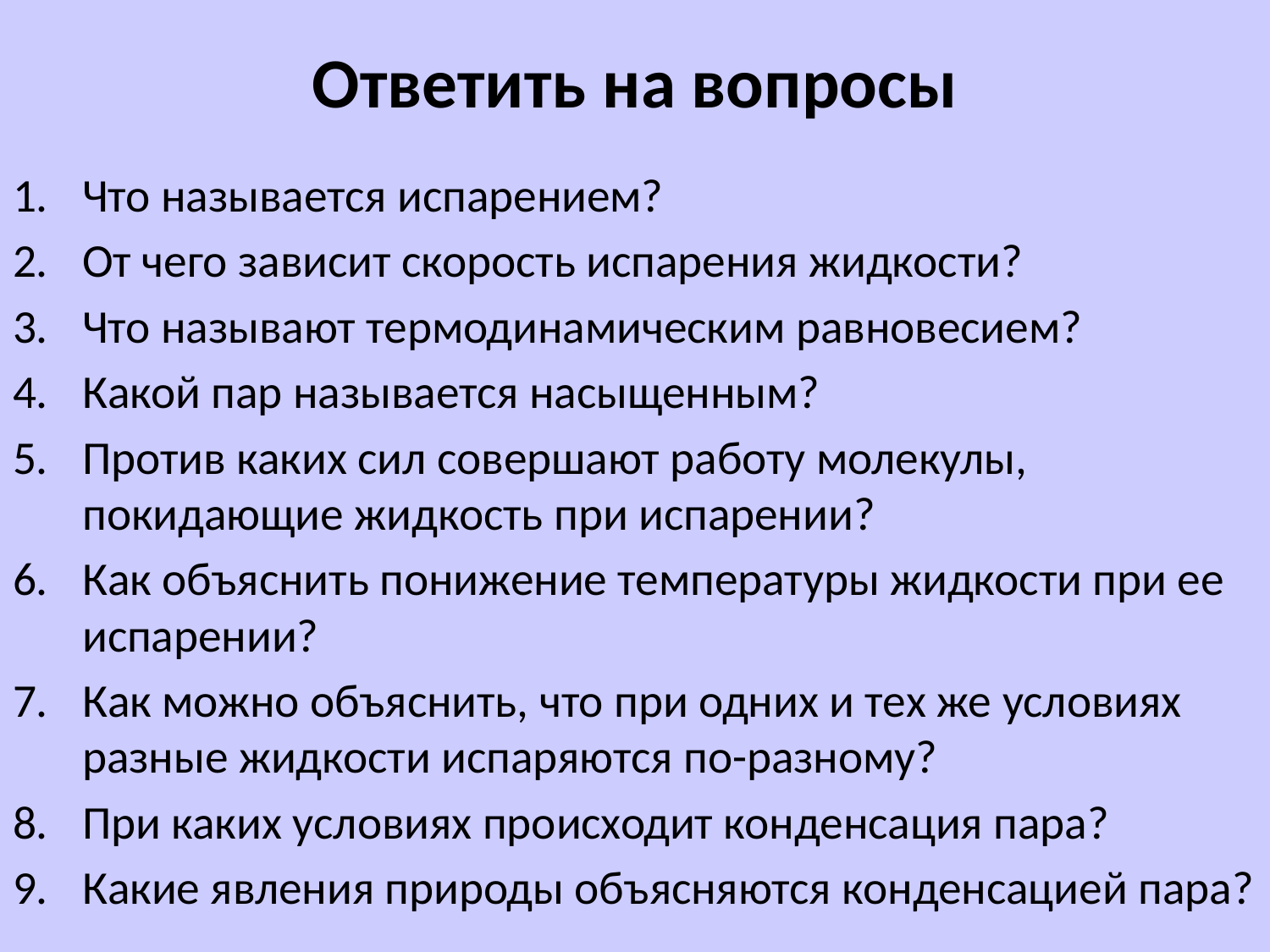

# Ответить на вопросы
Что называется испарением?
От чего зависит скорость испарения жидкости?
Что называют термодинамическим равновесием?
Какой пар называется насыщенным?
Против каких сил совершают работу молекулы, покидающие жидкость при испарении?
Как объяснить понижение температуры жидкости при ее испарении?
Как можно объяснить, что при одних и тех же условиях разные жидкости испаряются по-разному?
При каких условиях происходит конденсация пара?
Какие явления природы объясняются конденсацией пара?